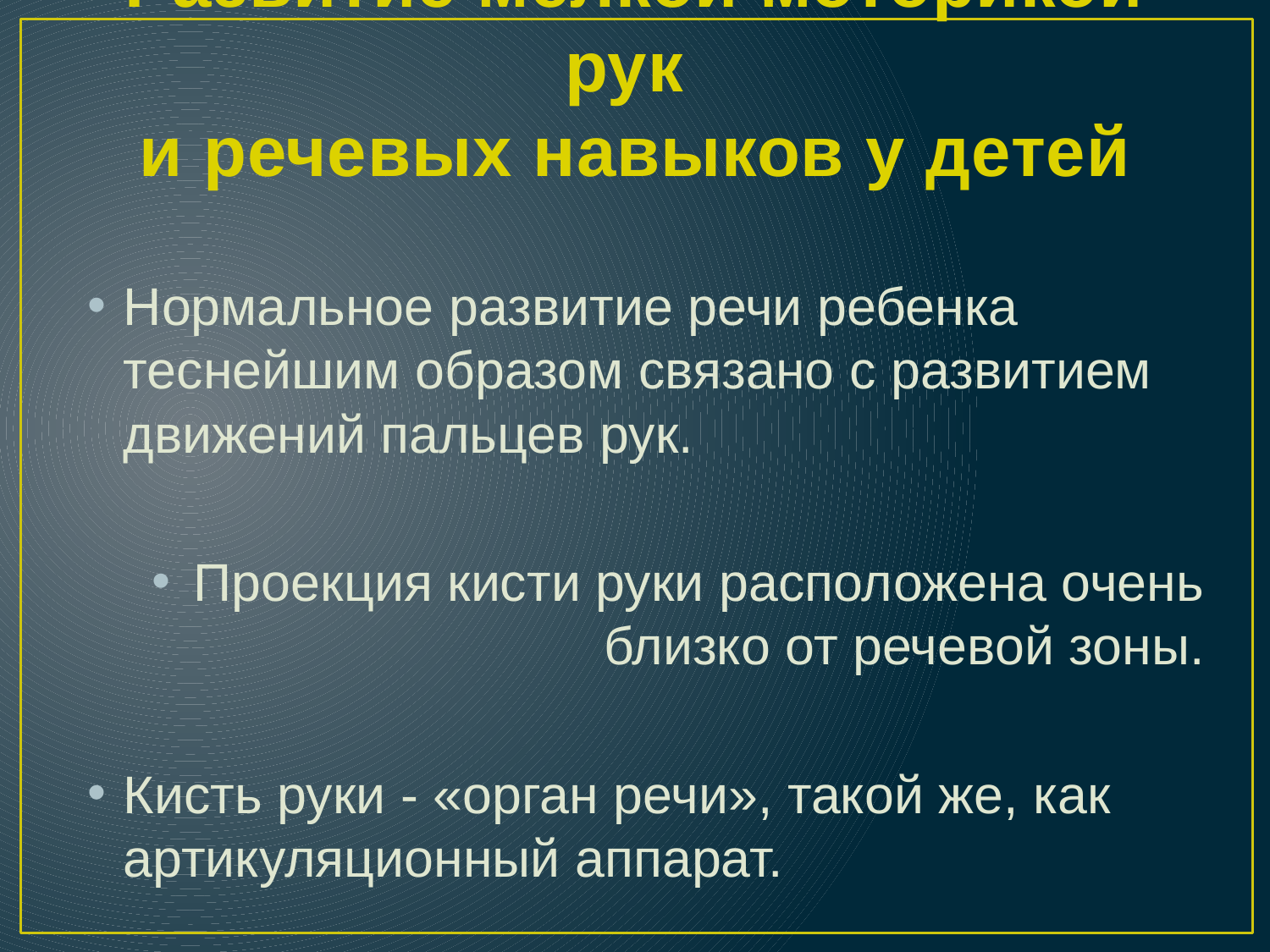

# Развитие мелкой моторикой рук и речевых навыков у детей
Нормальное развитие речи ребенка теснейшим образом связано с развитием движений пальцев рук.

Проекция кисти руки расположена очень близко от речевой зоны.

Кисть руки - «орган речи», такой же, как артикуляционный аппарат.